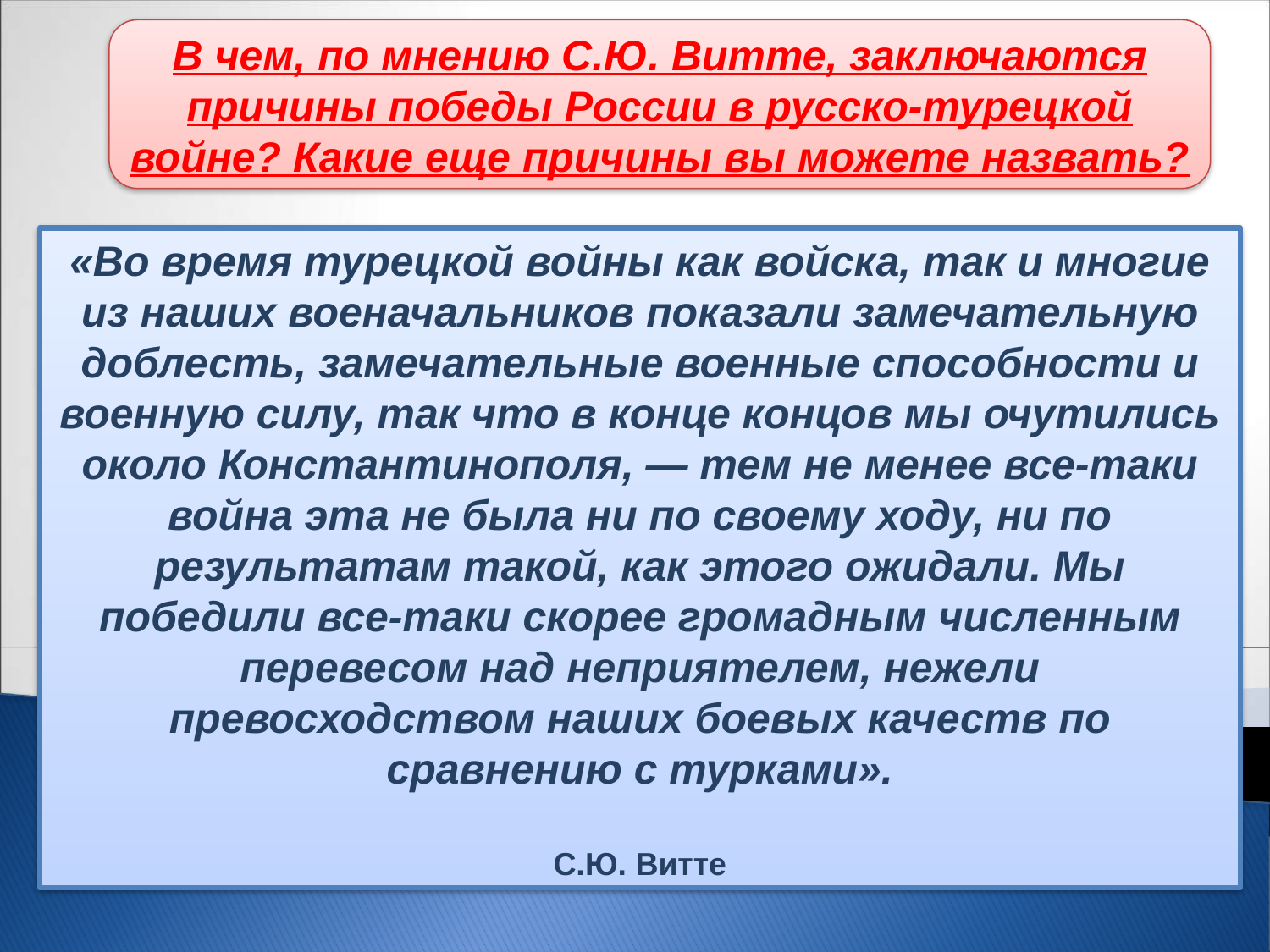

В чем, по мнению С.Ю. Витте, заключаются причины победы России в русско-турецкой войне? Какие еще причины вы можете назвать?

«Во время турецкой войны как войска, так и многие из наших военачальников показали замечательную доблесть, замечательные военные способности и военную силу, так что в конце концов мы очутились около Константинополя, — тем не менее все-таки война эта не была ни по своему ходу, ни по результатам такой, как этого ожидали. Мы победили все-таки скорее громадным численным перевесом над неприятелем, нежели превосходством наших боевых качеств по сравнению с турками».

С.Ю. Витте